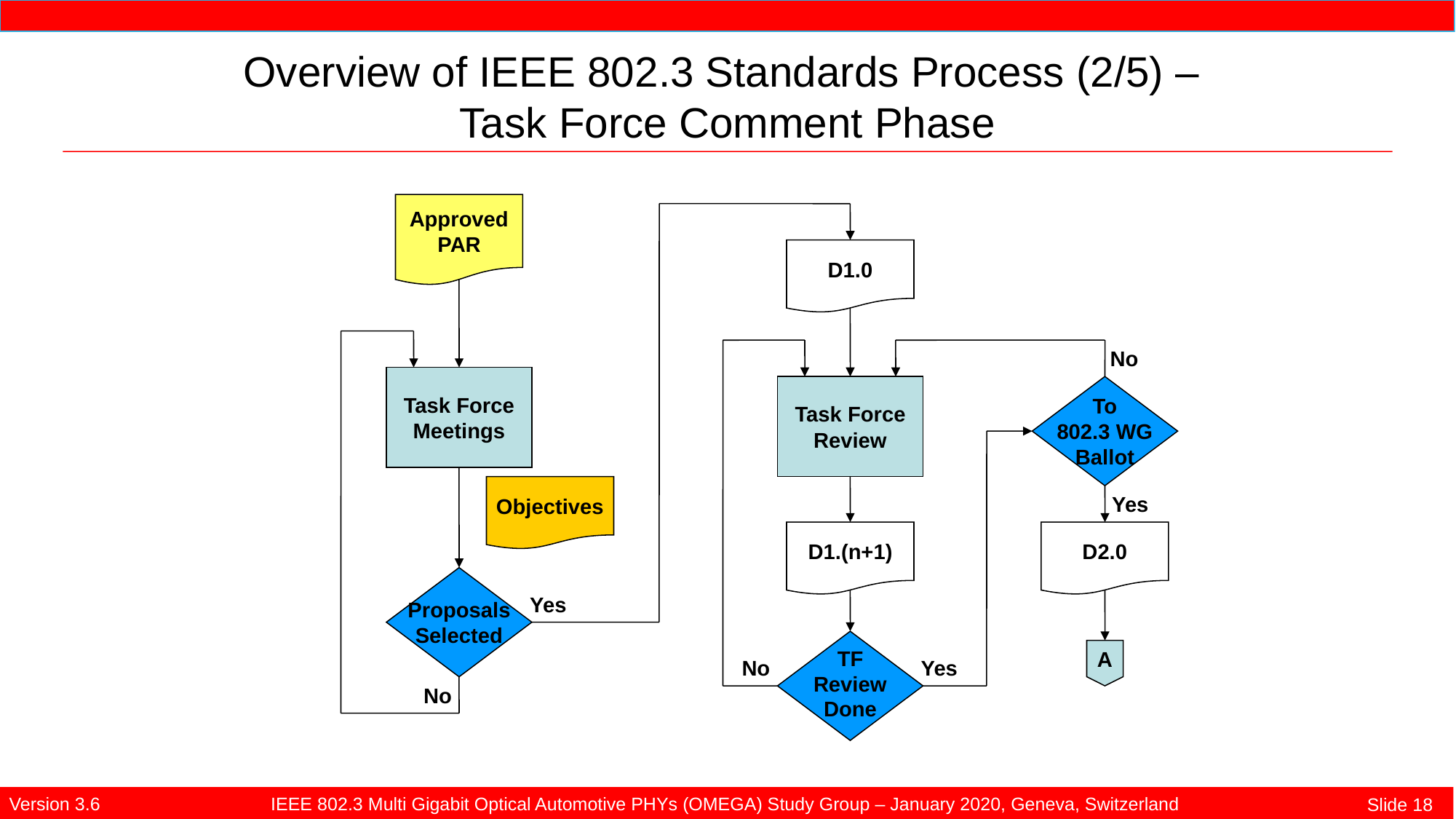

Overview of IEEE 802.3 Standards Process (2/5) –
Task Force Comment Phase
Approved
PAR

D1.0

No
Task Force
Meetings
Task Force
Review
To
802.3 WG
Ballot

Objectives

Yes
D1.(n+1)
D2.0
Proposals
Selected

Yes

TF
Review
Done
A
No
Yes

No